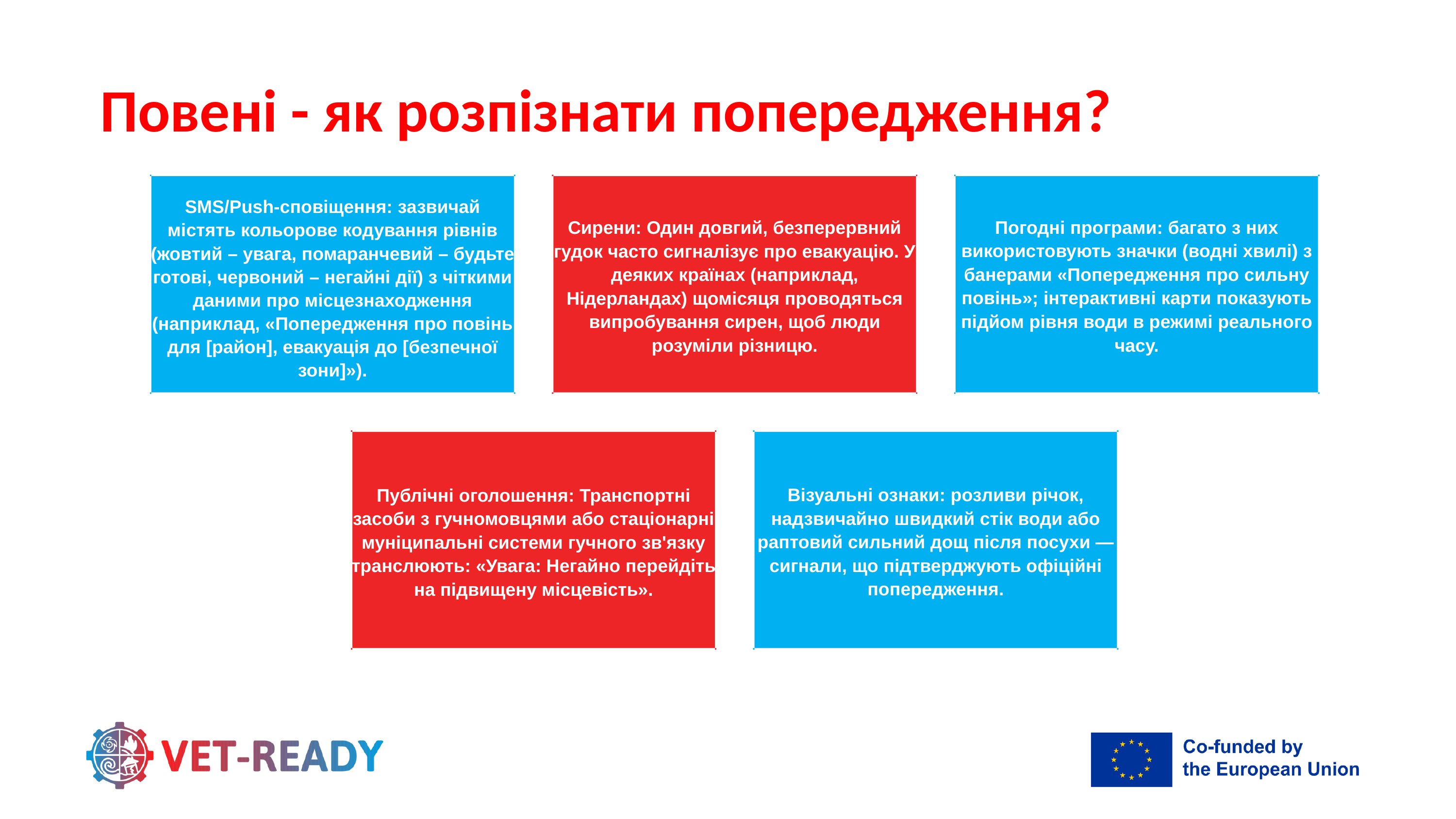

Повені - як розпізнати попередження?

SMS/Push-сповіщення: зазвичай містять кольорове кодування рівнів (жовтий – увага, помаранчевий – будьте готові, червоний – негайні дії) з чіткими даними про місцезнаходження (наприклад, «Попередження про повінь для [район], евакуація до [безпечної зони]»).

Сирени: Один довгий, безперервний гудок часто сигналізує про евакуацію. У деяких країнах (наприклад, Нідерландах) щомісяця проводяться випробування сирен, щоб люди розуміли різницю.

Погодні програми: багато з них використовують значки (водні хвилі) з банерами «Попередження про сильну повінь»; інтерактивні карти показують підйом рівня води в режимі реального часу.

Публічні оголошення: Транспортні засоби з гучномовцями або стаціонарні муніципальні системи гучного зв'язку транслюють: «Увага: Негайно перейдіть на підвищену місцевість».

Візуальні ознаки: розливи річок, надзвичайно швидкий стік води або раптовий сильний дощ після посухи — сигнали, що підтверджують офіційні попередження.